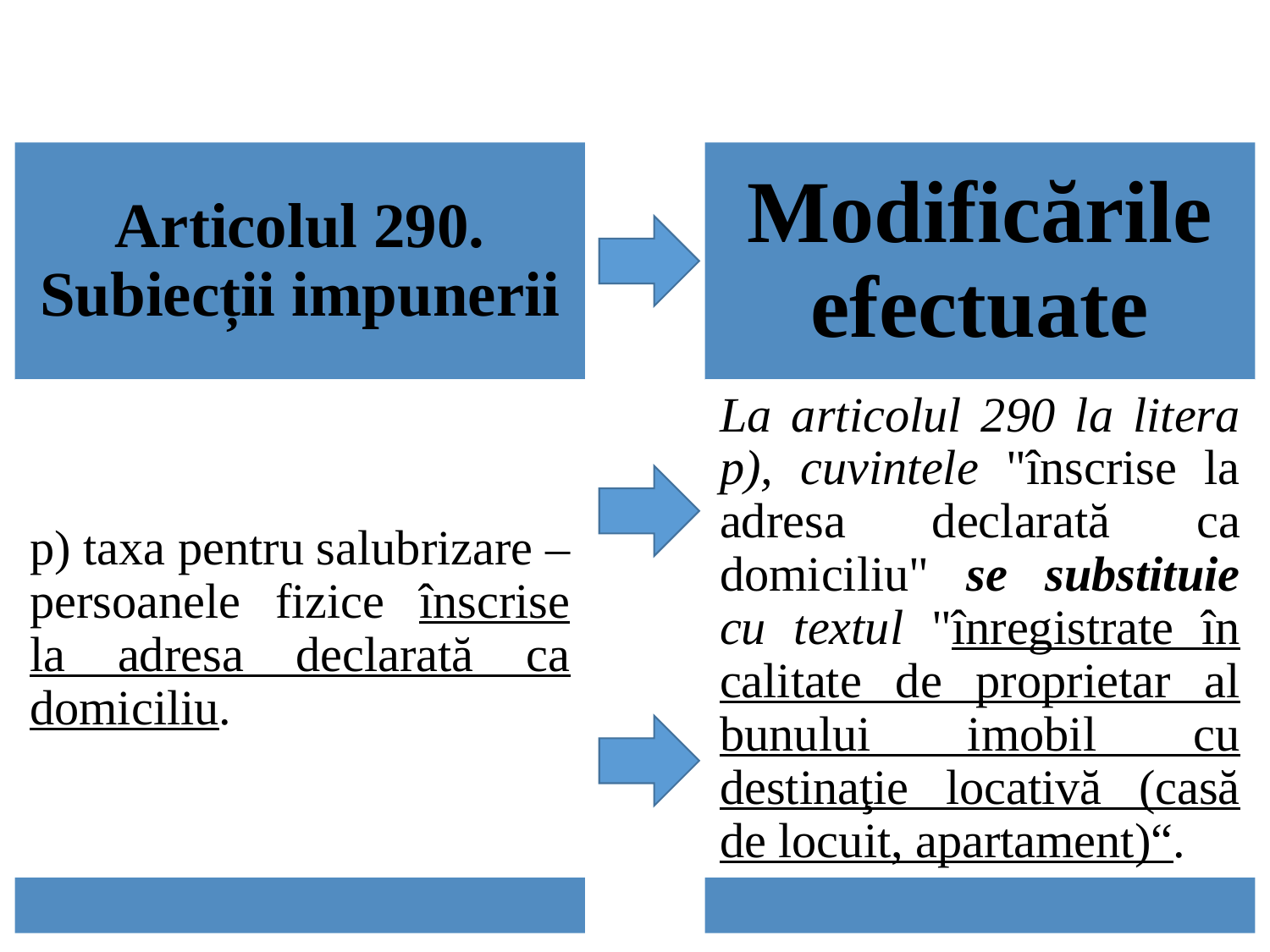

Articolul 290. Subiecții impunerii
p) taxa pentru salubrizare – persoanele fizice înscrise la adresa declarată ca domiciliu.
Modificările efectuate
La articolul 290 la litera p), cuvintele "înscrise la adresa declarată ca domiciliu" se substituie cu textul "înregistrate în calitate de proprietar al bunului imobil cu destinaţie locativă (casă de locuit, apartament)“.

14